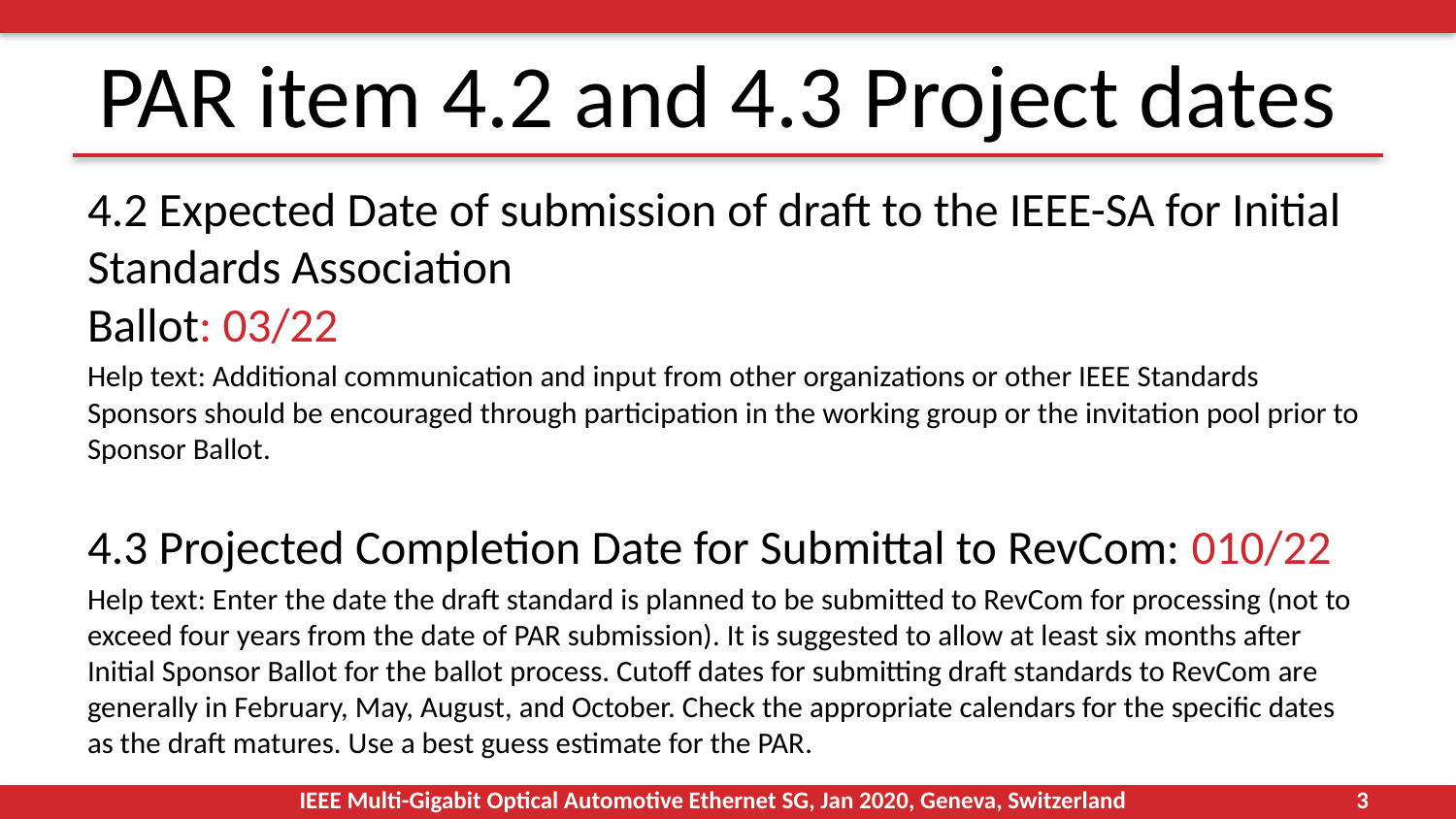

# PAR item 4.2 and 4.3 Project dates
4.2 Expected Date of submission of draft to the IEEE-SA for Initial Standards Association
Ballot: 03/22
Help text: Additional communication and input from other organizations or other IEEE Standards Sponsors should be encouraged through participation in the working group or the invitation pool prior to Sponsor Ballot.

4.3 Projected Completion Date for Submittal to RevCom: 010/22
Help text: Enter the date the draft standard is planned to be submitted to RevCom for processing (not to exceed four years from the date of PAR submission). It is suggested to allow at least six months after Initial Sponsor Ballot for the ballot process. Cutoff dates for submitting draft standards to RevCom are generally in February, May, August, and October. Check the appropriate calendars for the specific dates as the draft matures. Use a best guess estimate for the PAR.
IEEE Multi-Gigabit Optical Automotive Ethernet SG, Jan 2020, Geneva, Switzerland
3